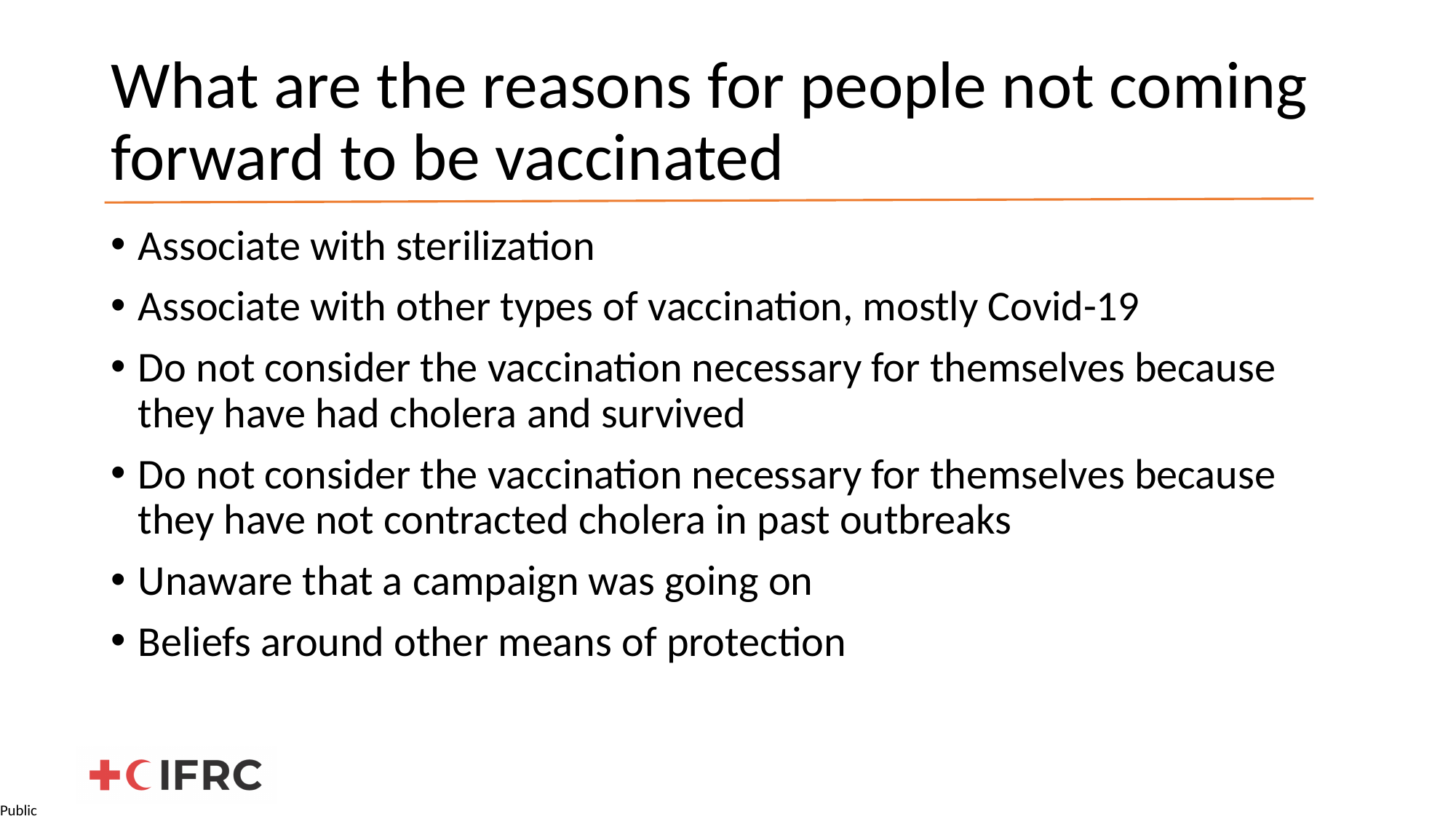

# What are the reasons for people not coming forward to be vaccinated
Associate with sterilization
Associate with other types of vaccination, mostly Covid-19
Do not consider the vaccination necessary for themselves because they have had cholera and survived
Do not consider the vaccination necessary for themselves because they have not contracted cholera in past outbreaks
Unaware that a campaign was going on
Beliefs around other means of protection